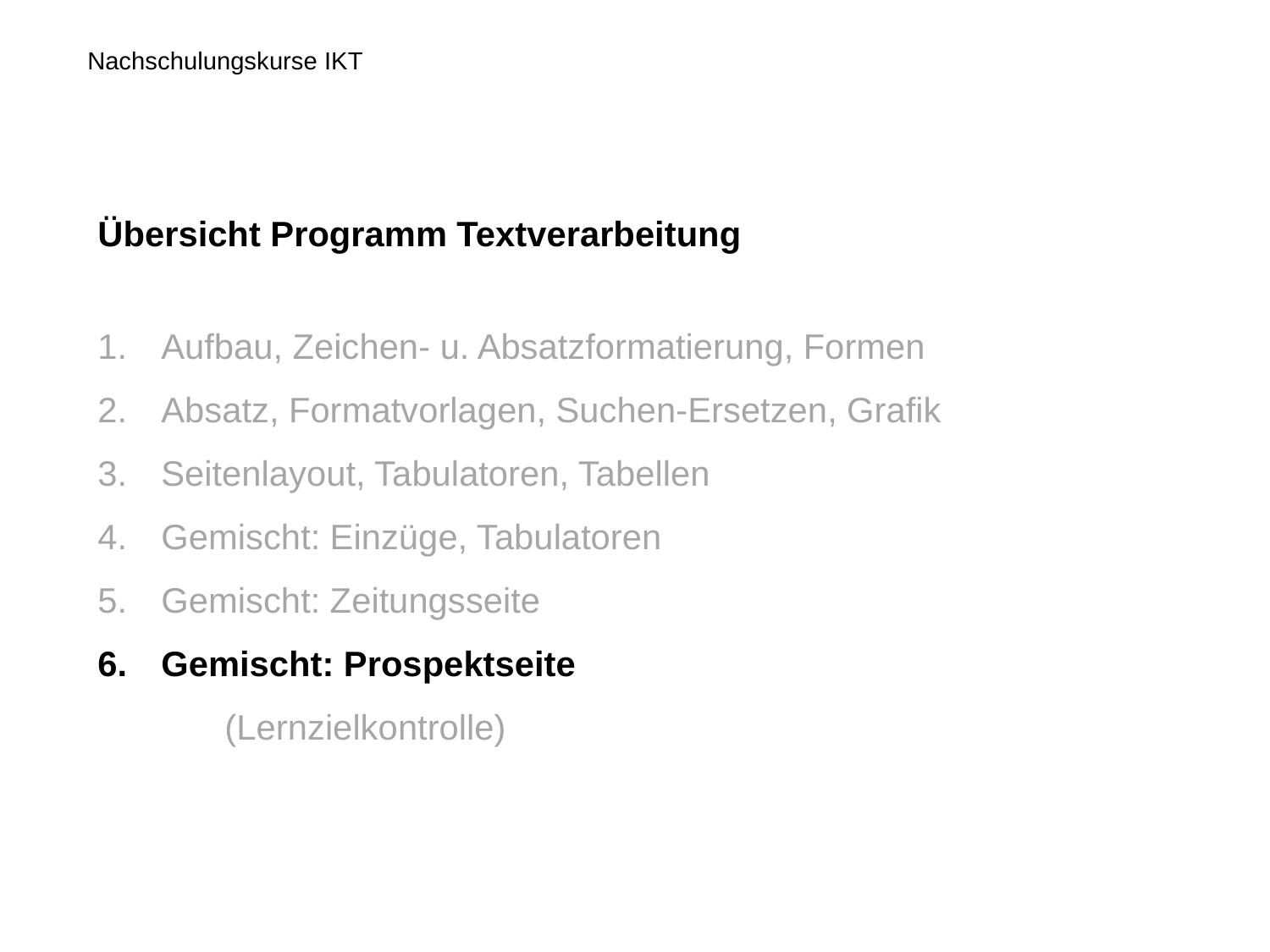

# Nachschulungskurse IKT
Übersicht Programm Textverarbeitung

Aufbau, Zeichen- u. Absatzformatierung, Formen
Absatz, Formatvorlagen, Suchen-Ersetzen, Grafik
Seitenlayout, Tabulatoren, Tabellen
Gemischt: Einzüge, Tabulatoren
Gemischt: Zeitungsseite
Gemischt: Prospektseite
	(Lernzielkontrolle)